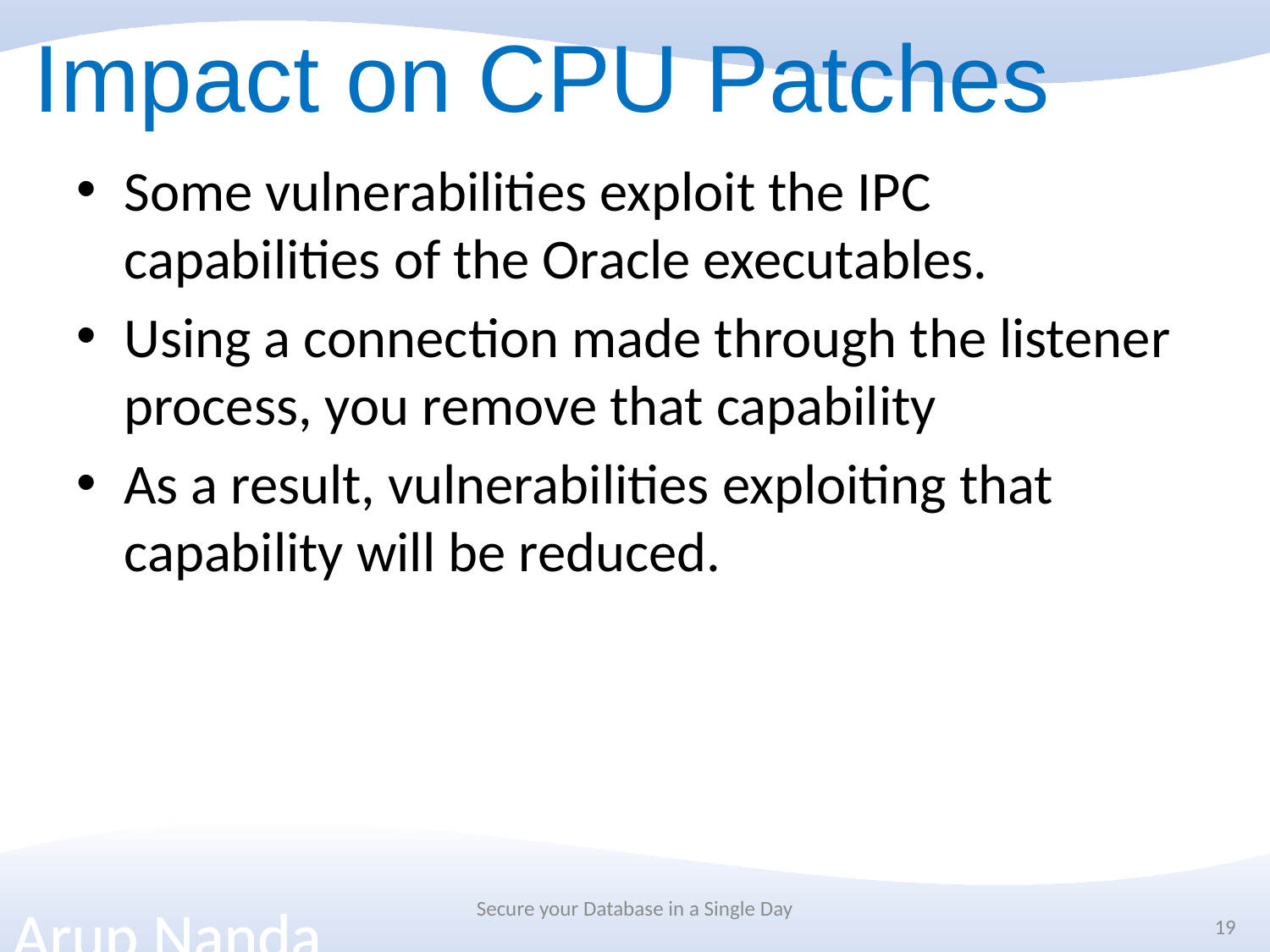

# Impact on CPU Patches
Some vulnerabilities exploit the IPC capabilities of the Oracle executables.
Using a connection made through the listener process, you remove that capability
As a result, vulnerabilities exploiting that capability will be reduced.
Secure your Database in a Single Day
19